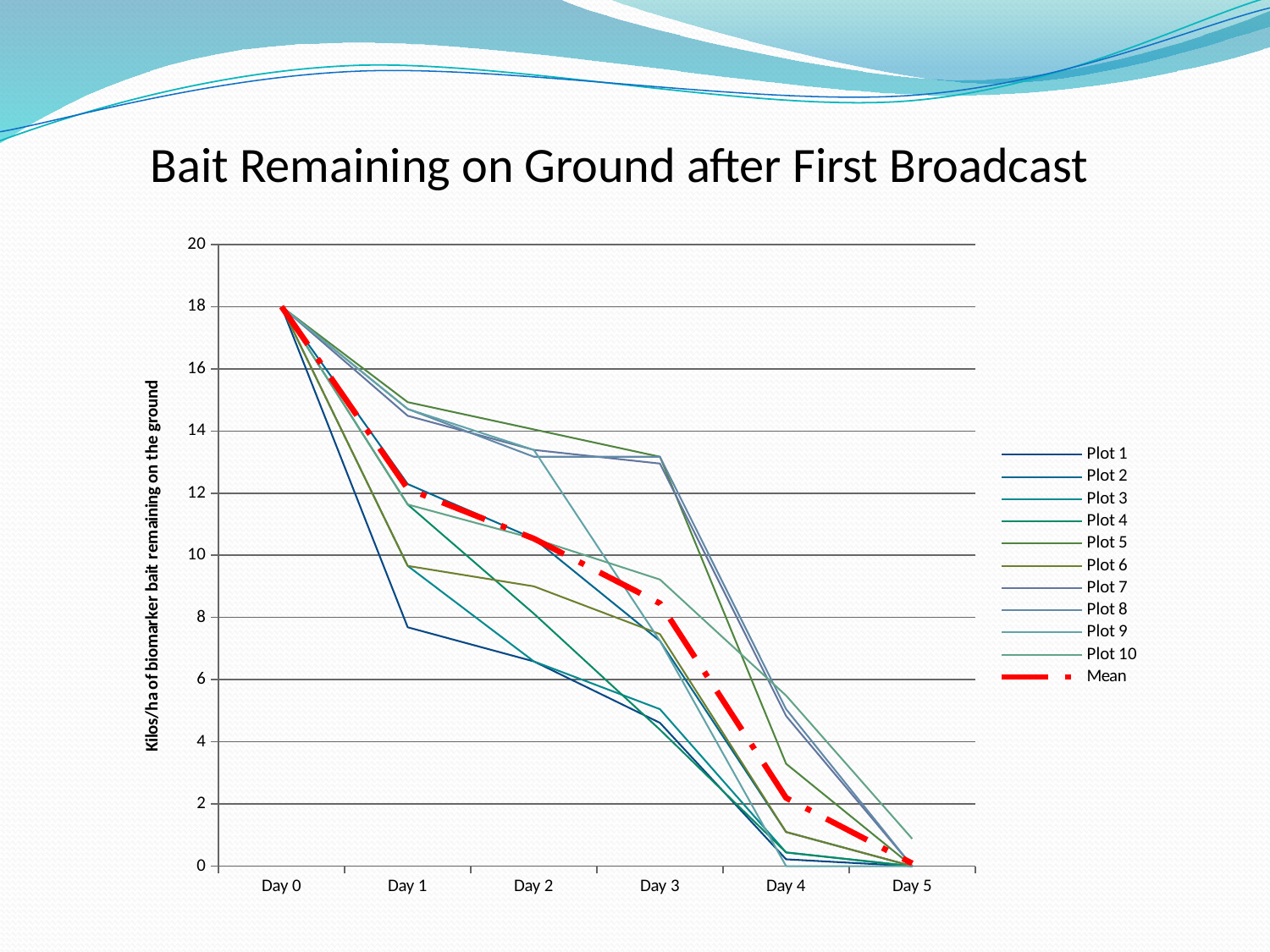

Bait Remaining on Ground after First Broadcast

### Chart

| Category | Plot 1  | Plot 2 | Plot 3 | Plot 4 | Plot 5 | Plot 6 | Plot 7 | Plot 8 | Plot 9 | Plot 10 | Mean |
|---|---|---|---|---|---|---|---|---|---|---|---|
| Day 0 | 18.0 | 18.0 | 18.0 | 18.0 | 18.0 | 18.0 | 18.0 | 18.0 | 18.0 | 18.0 | 18.0 |
| Day 1 | 7.68292682926827 | 12.292682926829304 | 9.658536585365875 | 11.634146341463415 | 14.926829268292684 | 9.658536585365875 | 14.487804878048818 | 14.707317073170707 | 14.707317073170707 | 11.634146341463415 | 12.139024390243902 |
| Day 2 | 6.585365853658536 | 10.536585365853659 | 6.585365853658536 | 8.121951219512182 | 14.048780487804853 | 9.0 | 13.390243902439025 | 13.17073170731707 | 13.390243902439025 | 10.536585365853659 | 10.536585365853659 |
| Day 3 | 4.609756097560975 | 7.243902439024391 | 5.048780487804883 | 4.390243902439039 | 13.17073170731707 | 7.4634146341463365 | 12.951219512195122 | 13.17073170731707 | 7.243902439024391 | 9.21951219512195 | 8.451219512195124 |
| Day 4 | 0.21951219512195191 | 1.0975609756097562 | 0.4390243902439038 | 0.4390243902439038 | 3.292682926829258 | 1.0975609756097562 | 4.829268292682941 | 5.048780487804883 | 0.0 | 5.487804878048764 | 2.19512195121952 |
| Day 5 | 0.0 | 0.0 | 0.0 | 0.0 | 0.0 | 0.0 | 0.0 | 0.0 | 0.0 | 0.8780487804878063 | 0.08780487804878079 |